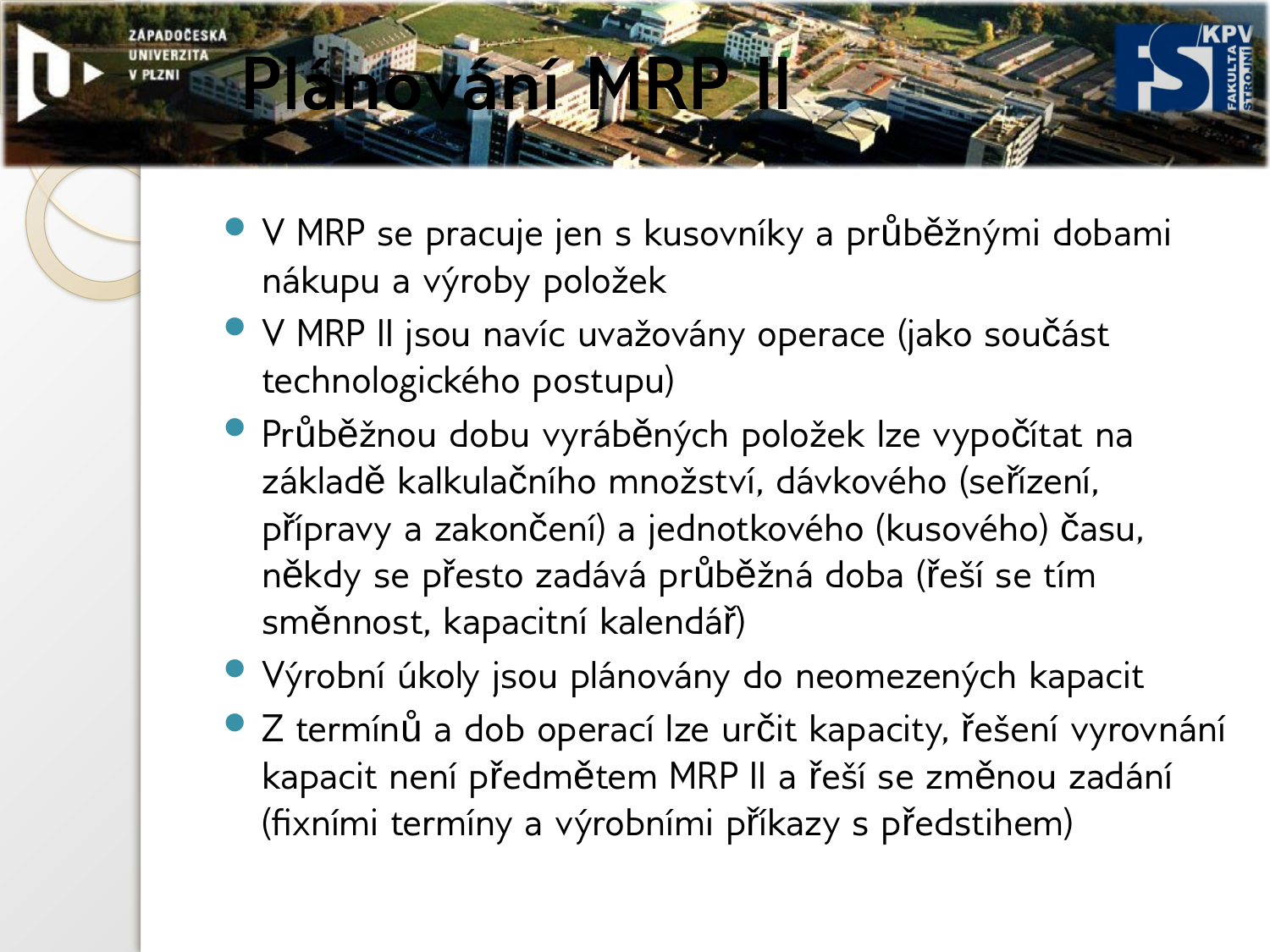

# Plánování MRP II
V MRP se pracuje jen s kusovníky a průběžnými dobami nákupu a výroby položek
V MRP II jsou navíc uvažovány operace (jako součást technologického postupu)
Průběžnou dobu vyráběných položek lze vypočítat na základě kalkulačního množství, dávkového (seřízení, přípravy a zakončení) a jednotkového (kusového) času, někdy se přesto zadává průběžná doba (řeší se tím směnnost, kapacitní kalendář)
Výrobní úkoly jsou plánovány do neomezených kapacit
Z termínů a dob operací lze určit kapacity, řešení vyrovnání kapacit není předmětem MRP II a řeší se změnou zadání (fixními termíny a výrobními příkazy s předstihem)